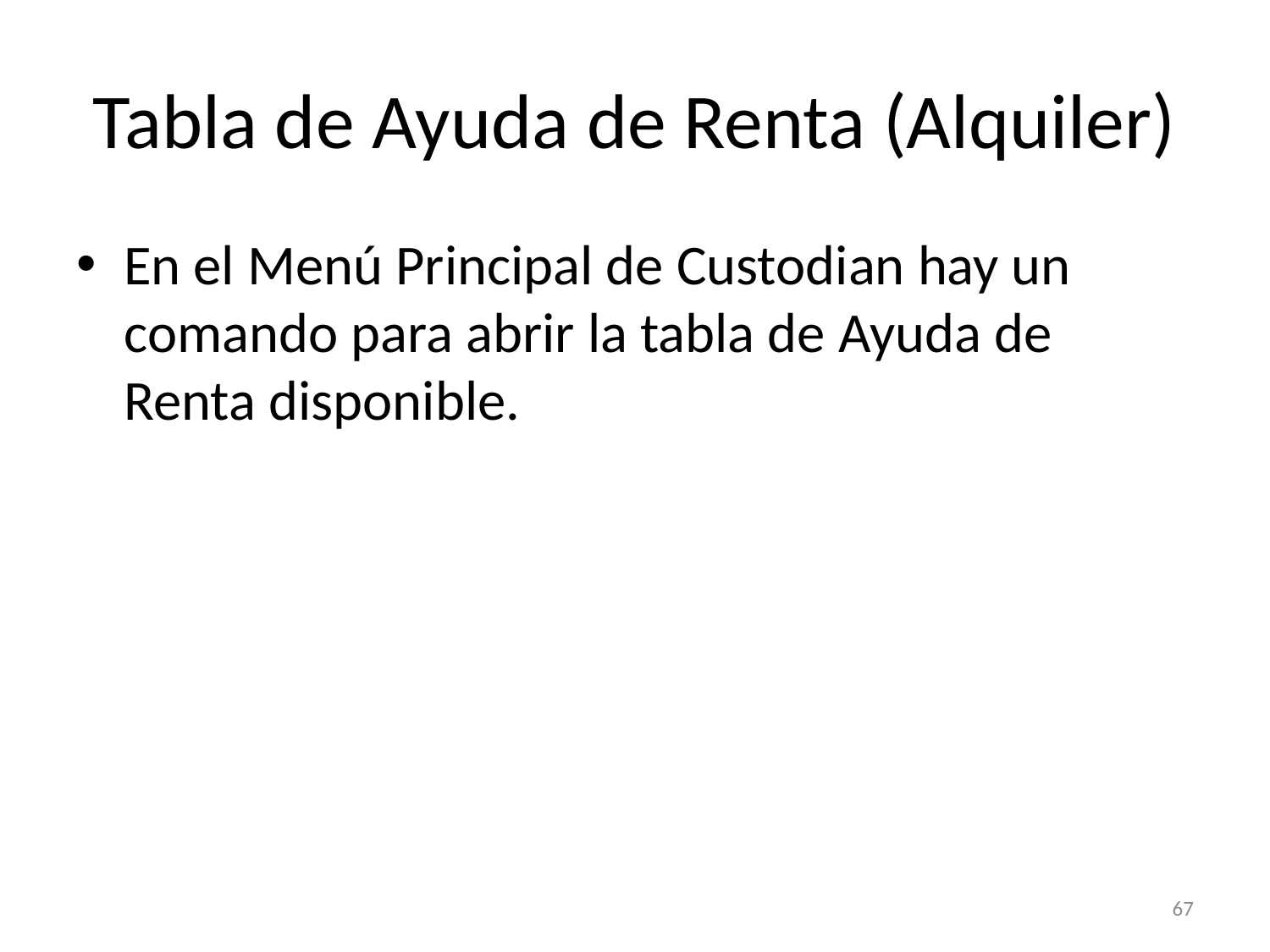

# Tabla de Ayuda de Renta (Alquiler)
En el Menú Principal de Custodian hay un comando para abrir la tabla de Ayuda de Renta disponible.
67